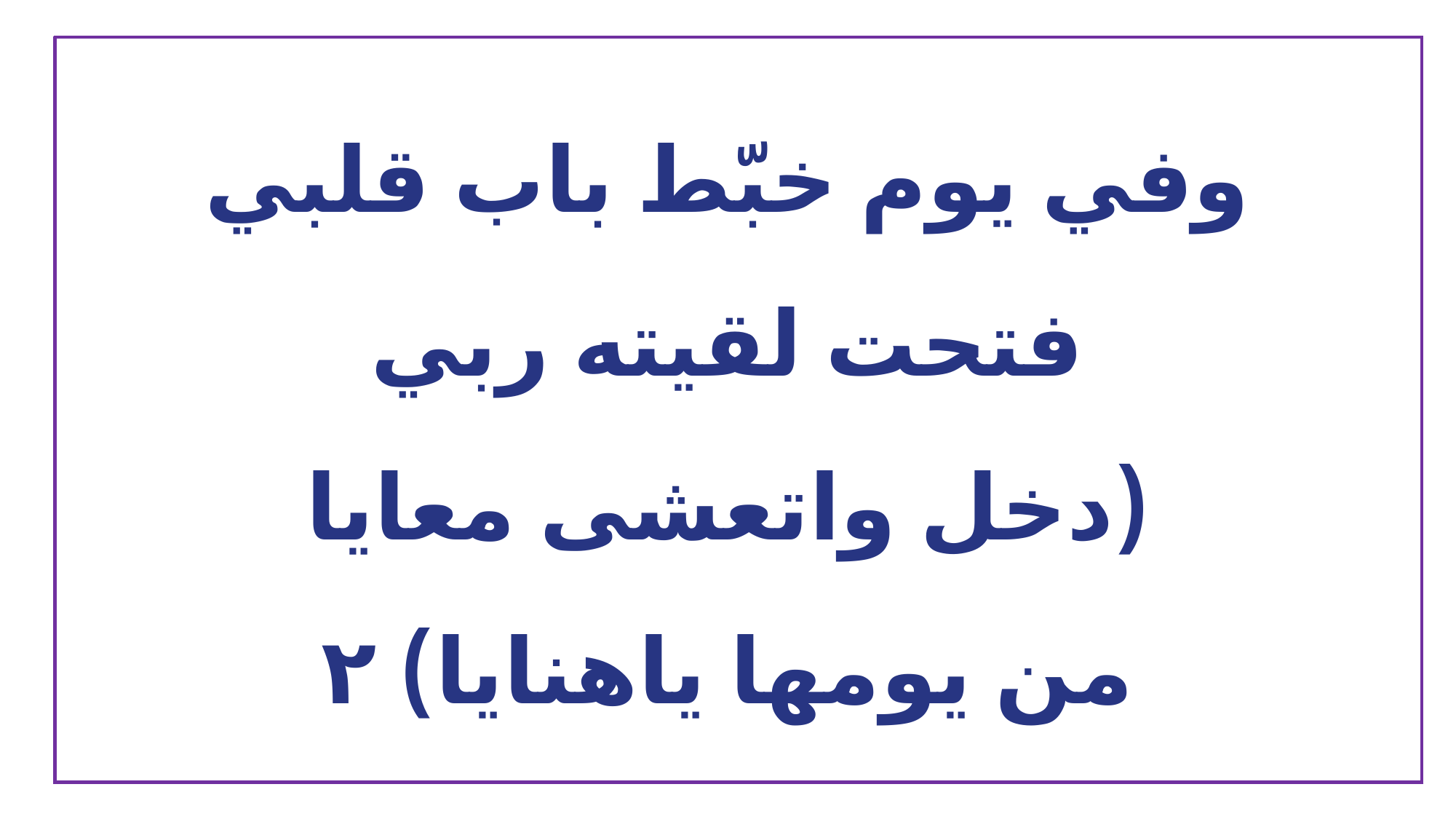

وفي يوم خبّط باب قلبي
فتحت لقيته ربي
(دخل واتعشى معايا
من يومها ياهنايا) ٢